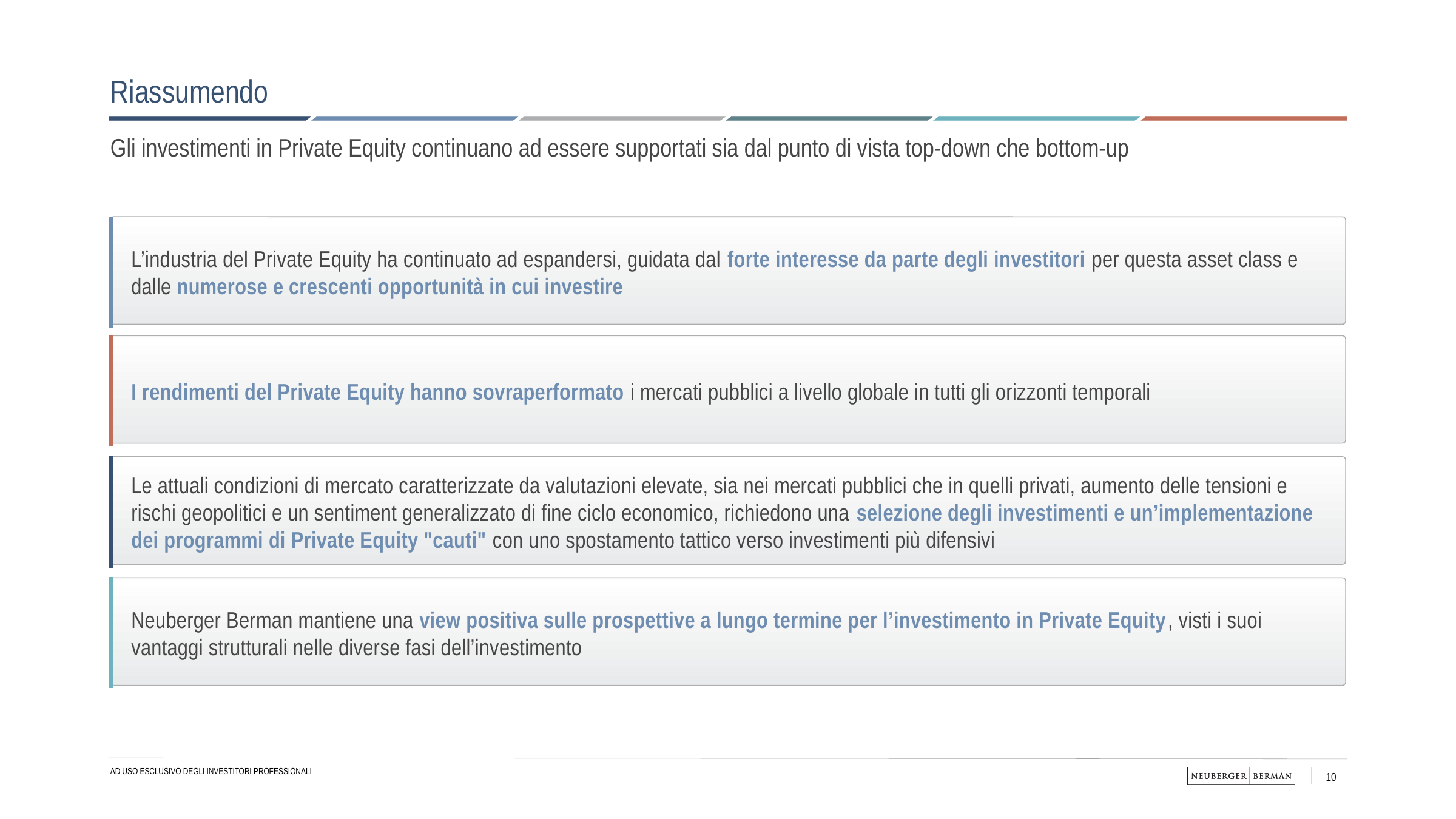

# Riassumendo
Gli investimenti in Private Equity continuano ad essere supportati sia dal punto di vista top-down che bottom-up
L’industria del Private Equity ha continuato ad espandersi, guidata dal forte interesse da parte degli investitori per questa asset class e dalle numerose e crescenti opportunità in cui investire
I rendimenti del Private Equity hanno sovraperformato i mercati pubblici a livello globale in tutti gli orizzonti temporali
Le attuali condizioni di mercato caratterizzate da valutazioni elevate, sia nei mercati pubblici che in quelli privati, aumento delle tensioni e rischi geopolitici e un sentiment generalizzato di fine ciclo economico, richiedono una selezione degli investimenti e un’implementazione dei programmi di Private Equity "cauti" con uno spostamento tattico verso investimenti più difensivi
Neuberger Berman mantiene una view positiva sulle prospettive a lungo termine per l’investimento in Private Equity, visti i suoi vantaggi strutturali nelle diverse fasi dell’investimento